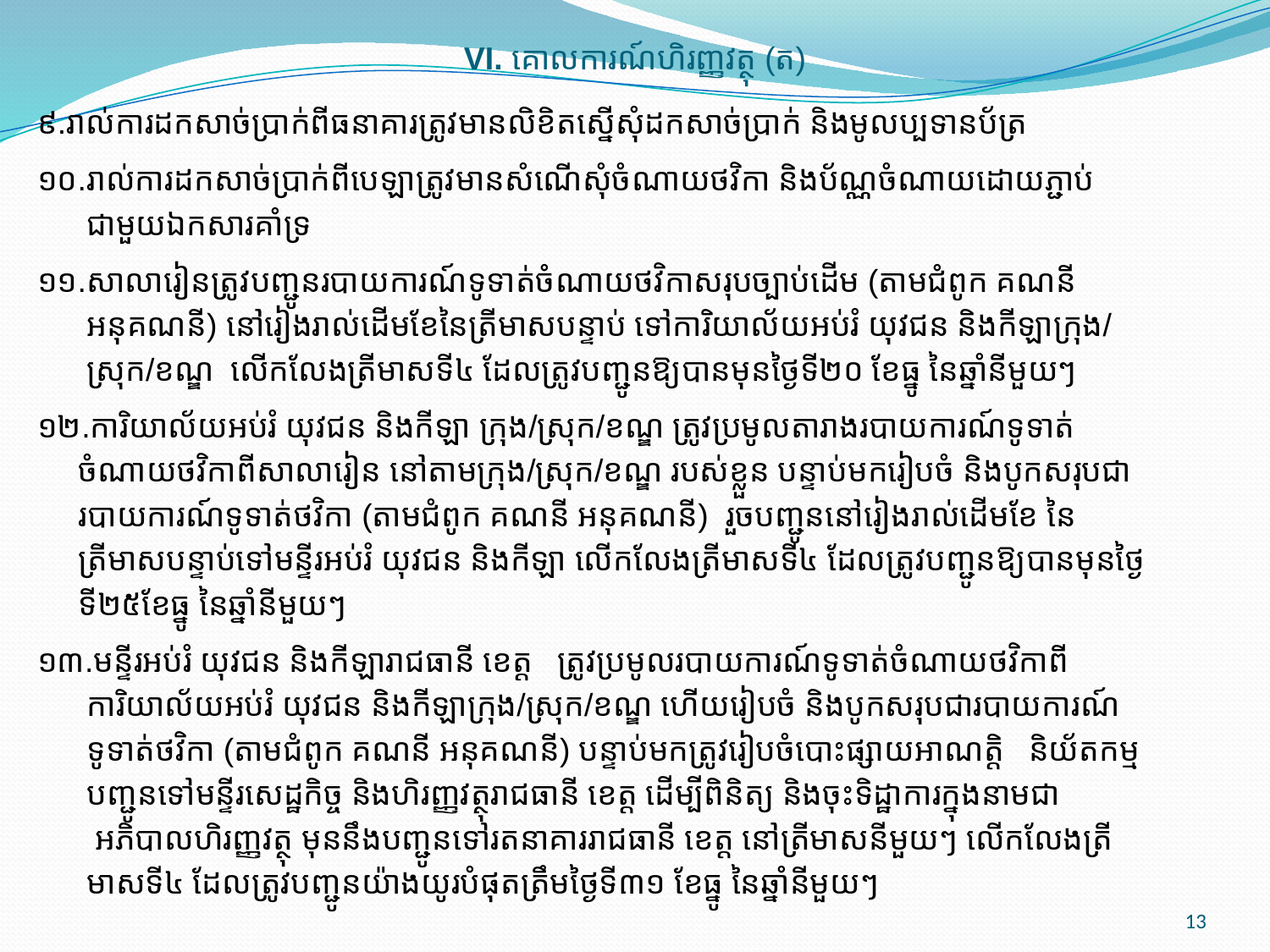

# VI. គោលការណ៍ហិរញ្ញវត្ថុ (ត)
៩.រាល់ការដកសាច់ប្រាក់ពីធនាគារត្រូវមានលិខិតស្នើសុំដកសាច់ប្រាក់ និងមូលប្បទានប័ត្រ

១០.រាល់ការដកសាច់ប្រាក់ពីបេឡាត្រូវមានសំណើសុំចំណាយថវិកា និងប័ណ្ណចំណាយដោយភ្ជាប់
      ជាមួយឯកសារគាំទ្រ

១១.សាលារៀនត្រូវបញ្ជូនរបាយការណ៍ទូទាត់ចំណាយថវិកាសរុបច្បាប់ដើម (តាមជំពូក គណនី
      អនុគណនី) នៅរៀងរាល់ដើមខែនៃត្រីមាសបន្ទាប់ ទៅការិយាល័យអប់រំ យុវជន និងកីឡាក្រុង/
​      ស្រុក/ខណ្ឌ  លើកលែងត្រីមាសទី៤ ដែលត្រូវបញ្ជូនឱ្យបានមុនថ្ងៃទី២០ ខែធ្នូ នៃឆ្នាំនីមួយៗ

១២.ការិយាល័យអប់រំ យុវជន និងកីឡា ក្រុង/ស្រុក/ខណ្ឌ ត្រូវប្រមូលតារាងរបាយការណ៍ទូទាត់
     ចំណាយថវិកាពីសាលារៀន នៅតាមក្រុង/ស្រុក/ខណ្ឌ របស់ខ្លួន បន្ទាប់មករៀបចំ និងបូកសរុបជា
     របាយការណ៍ទូទាត់ថវិកា (តាមជំពូក គណនី អនុគណនី)  រួចបញ្ជូននៅរៀងរាល់ដើមខែ នៃ
     ត្រីមាសបន្ទាប់ទៅមន្ទីរអប់រំ យុវជន និងកីឡា លើកលែងត្រីមាសទី៤ ដែលត្រូវបញ្ជូនឱ្យបានមុនថ្ងៃ
     ទី២៥ខែធ្នូ នៃឆ្នាំនីមួយៗ

១៣.មន្ទីរអប់រំ យុវជន និងកីឡារាជធានី ខេត្ត   ត្រូវប្រមូលរបាយការណ៍ទូទាត់ចំណាយថវិកាពី
      ការិយាល័យអប់រំ យុវជន និងកីឡាក្រុង/ស្រុក/ខណ្ឌ ហើយរៀបចំ និងបូកសរុបជារបាយការណ៍​
      ទូទាត់ថវិកា (តាមជំពូក គណនី អនុគណនី) បន្ទាប់មកត្រូវរៀបចំបោះផ្សាយអាណត្តិ   និយ័តកម្ម
      បញ្ជូនទៅមន្ទីរសេដ្ឋកិច្ច និងហិរញ្ញវត្ថុរាជធានី ខេត្ត ដើម្បីពិនិត្យ និងចុះទិដ្ឋាការក្នុងនាមជា
​       អភិបាលហិរញ្ញវត្ថុ មុននឹងបញ្ជូនទៅរតនាគាររាជធានី ខេត្ត នៅត្រីមាសនីមួយៗ លើកលែងត្រី
      មាសទី៤ ដែលត្រូវបញ្ជូនយ៉ាងយូរបំផុតត្រឹមថ្ងៃទី៣១ ខែធ្នូ នៃឆ្នាំនីមួយៗ

13